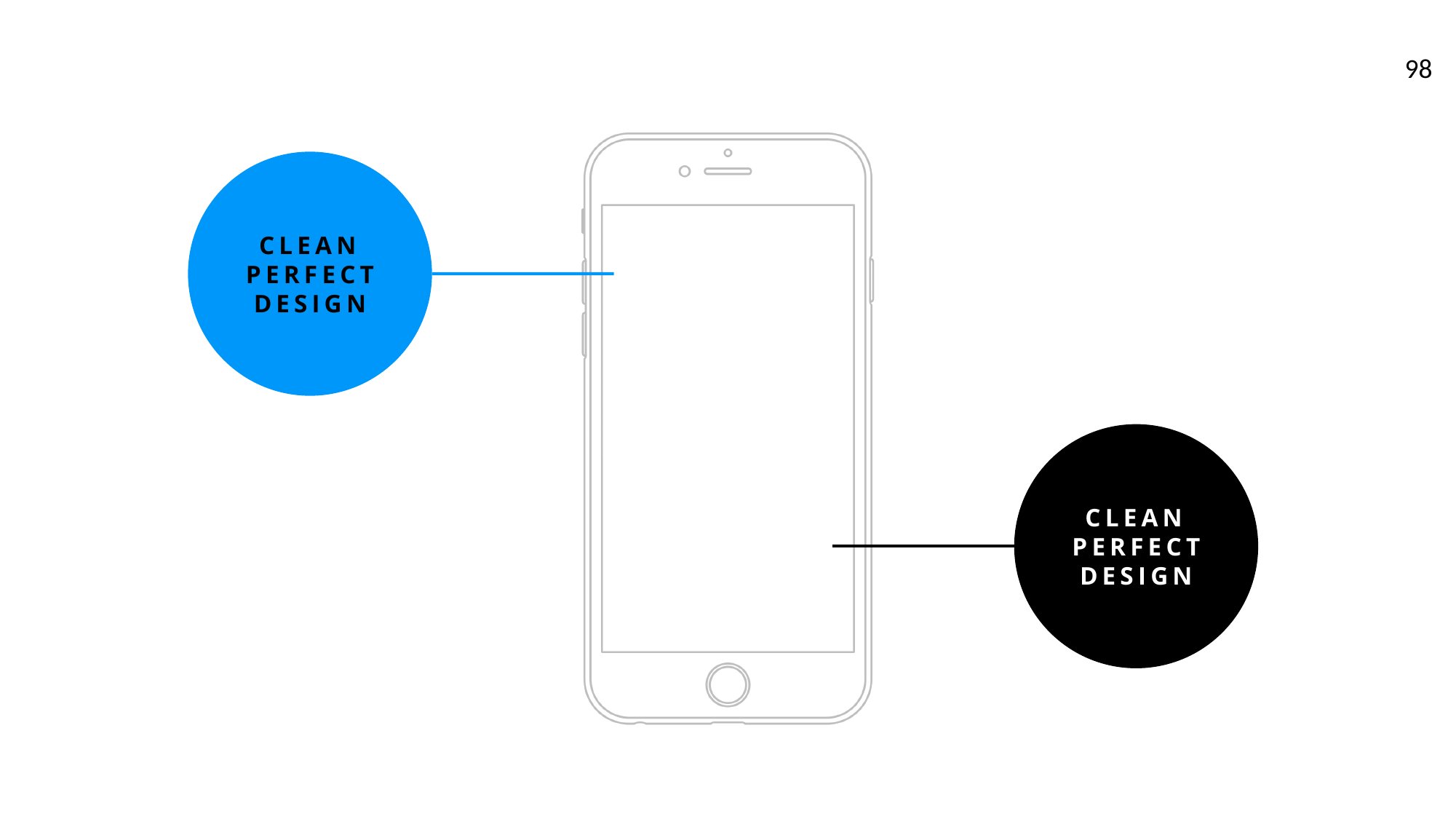

98
CLEAN PERFECT
DESIGN

CLEAN PERFECT
DESIGN